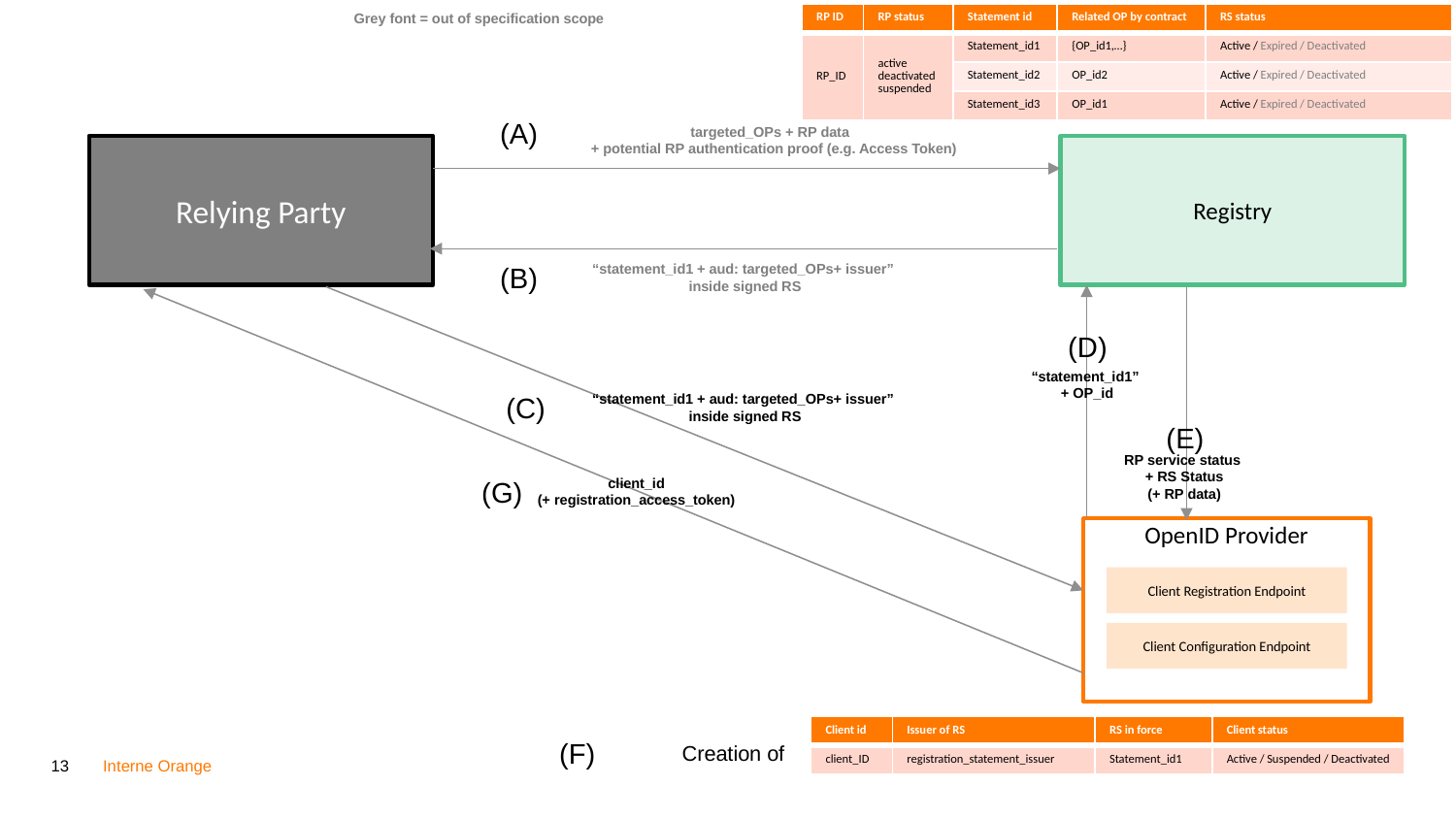

Grey font = out of specification scope
| RP ID | RP status | Statement id | Related OP by contract | RS status |
| --- | --- | --- | --- | --- |
| RP\_ID | active deactivated suspended | Statement\_id1 | {OP\_id1,…} | Active / Expired / Deactivated |
|  |  | Statement\_id2 | OP\_id2 | Active / Expired / Deactivated |
|  |  | Statement\_id3 | OP\_id1 | Active / Expired / Deactivated |
(A)
targeted_OPs + RP data
+ potential RP authentication proof (e.g. Access Token)
Relying Party
Registry
“statement_id1 + aud: targeted_OPs+ issuer”
inside signed RS
(B)
(D)
“statement_id1”
+ OP_id
“statement_id1 + aud: targeted_OPs+ issuer”
inside signed RS
(C)
(E)
RP service status
+ RS Status
(+ RP data)

client_id
(+ registration_access_token)
(G)
OpenID Provider

Client Registration Endpoint
Client Configuration Endpoint
| Client id | Issuer of RS | RS in force | Client status |
| --- | --- | --- | --- |
| client\_ID | registration\_statement\_issuer | Statement\_id1 | Active / Suspended / Deactivated |
(F)
Creation of